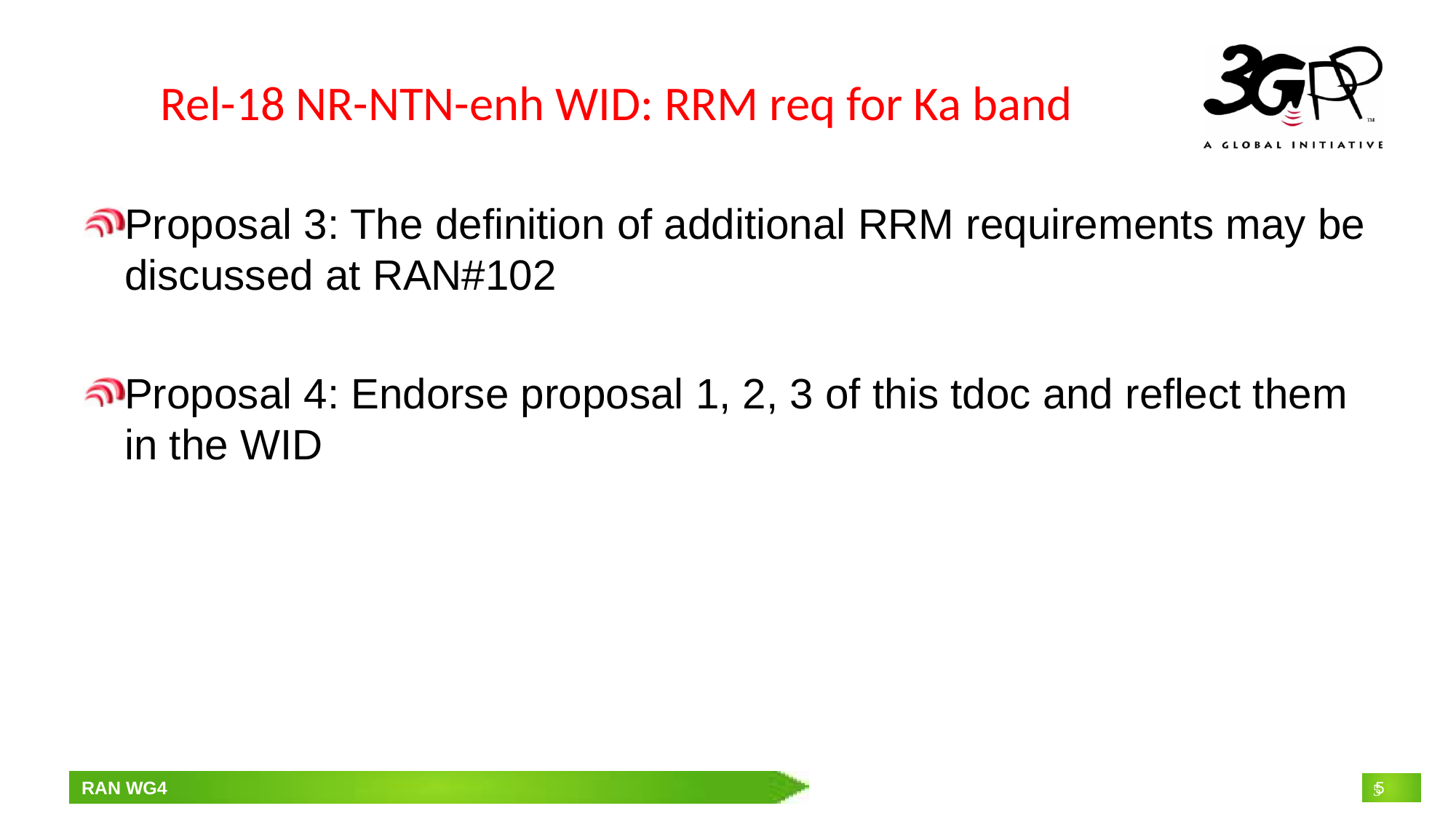

# Rel-18 NR-NTN-enh WID: RRM req for Ka band
Proposal 3: The definition of additional RRM requirements may be discussed at RAN#102

Proposal 4: Endorse proposal 1, 2, 3 of this tdoc and reflect them in the WID

5